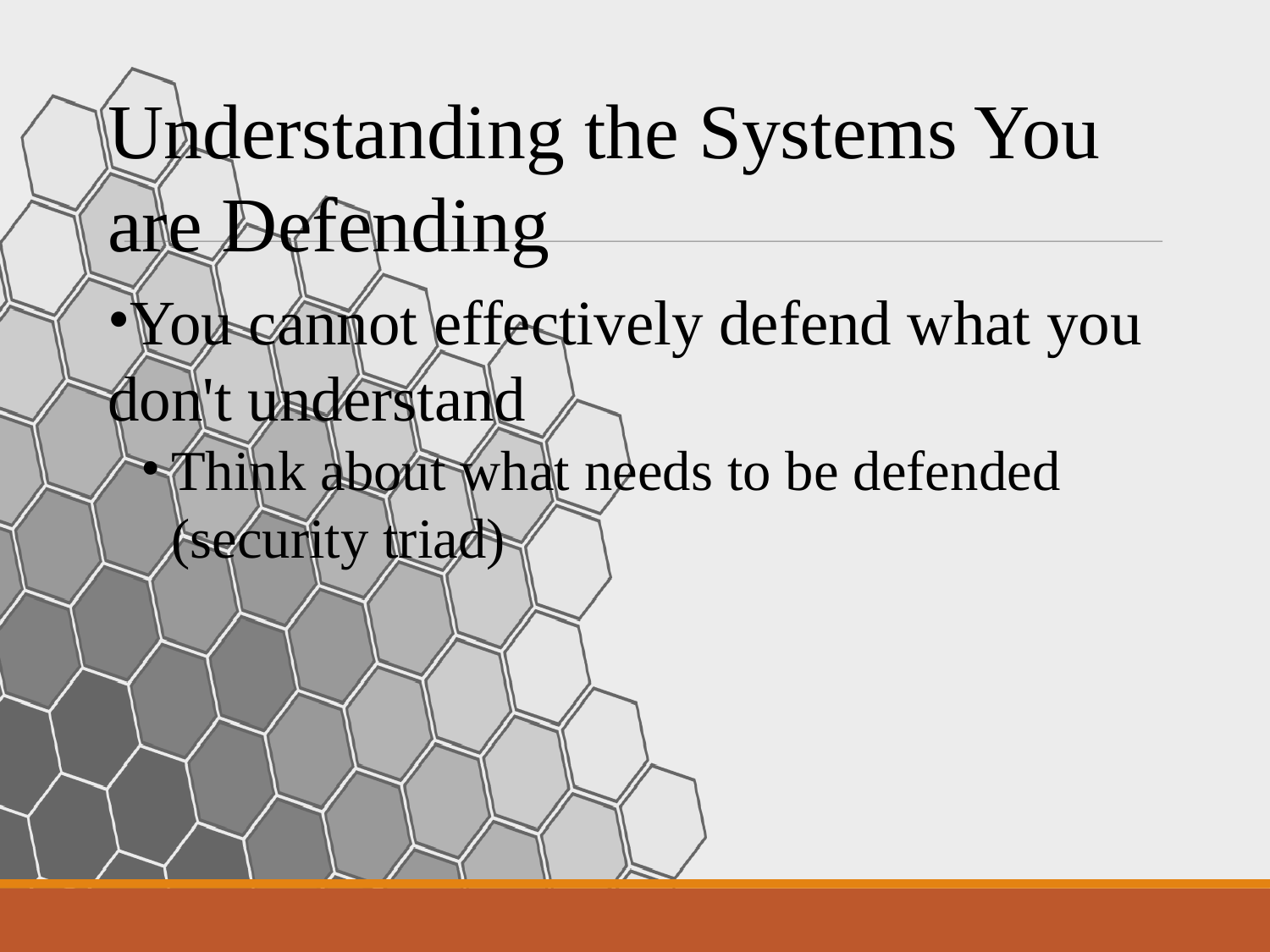

Understanding the Systems You are Defending
You cannot effectively defend what you don't understand
Think about what needs to be defended (security triad)